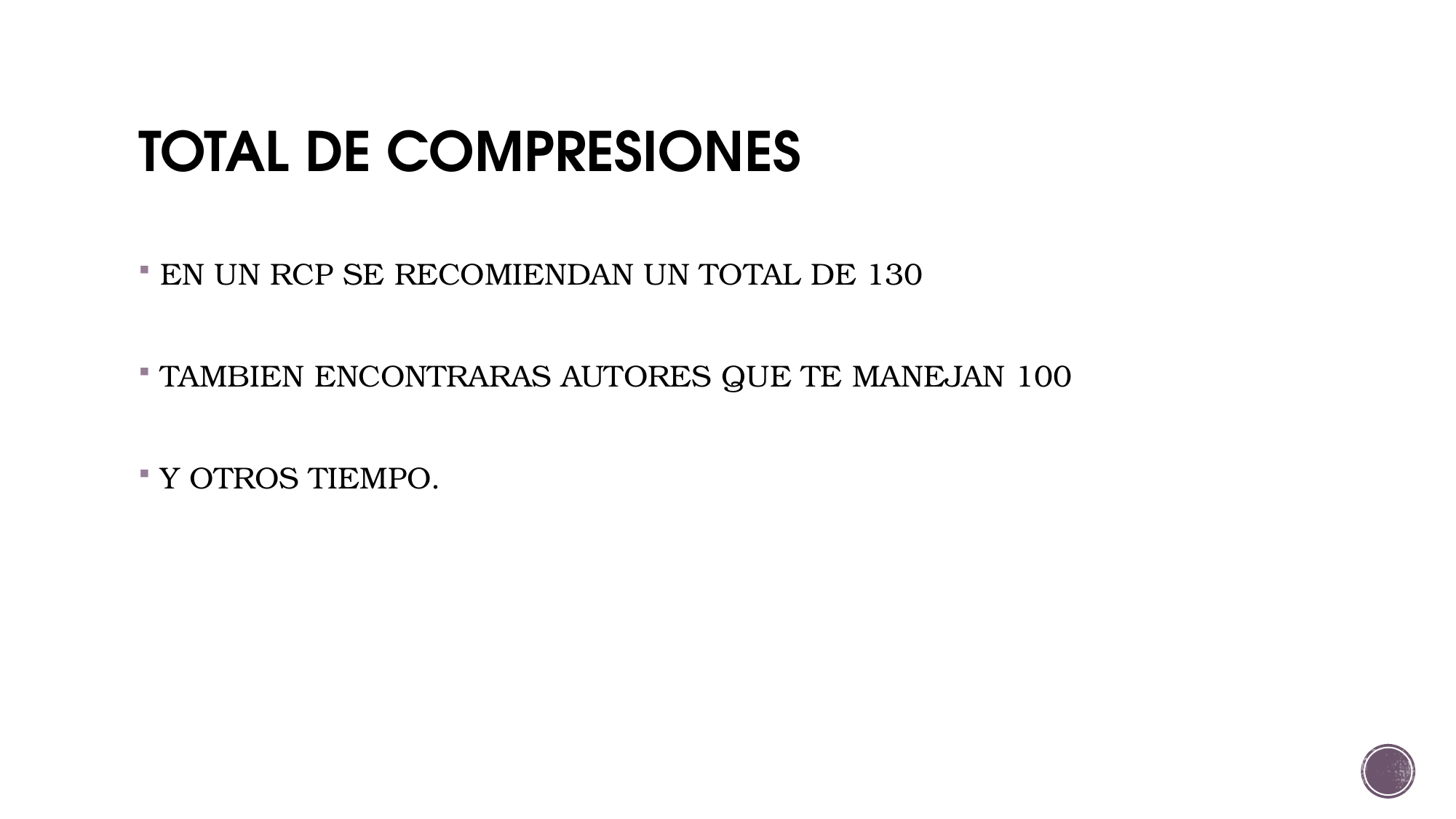

# TOTAL DE COMPRESIONES
EN UN RCP SE RECOMIENDAN UN TOTAL DE 130

TAMBIEN ENCONTRARAS AUTORES QUE TE MANEJAN 100

Y OTROS TIEMPO.